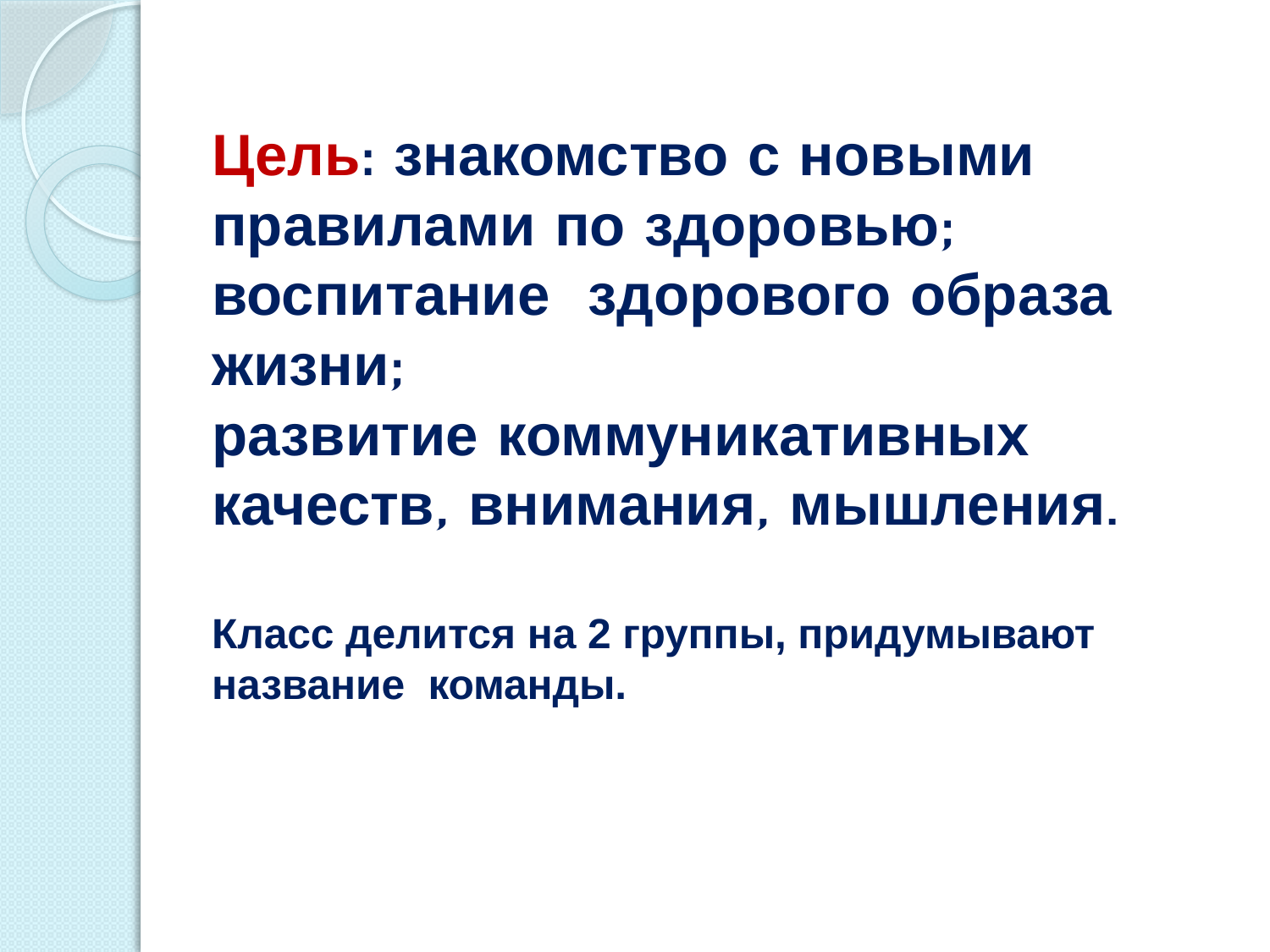

# Цель: знакомство с новыми правилами по здоровью; воспитание  здорового образа жизни; развитие коммуникативных качеств, внимания, мышления. Класс делится на 2 группы, придумывают название  команды.